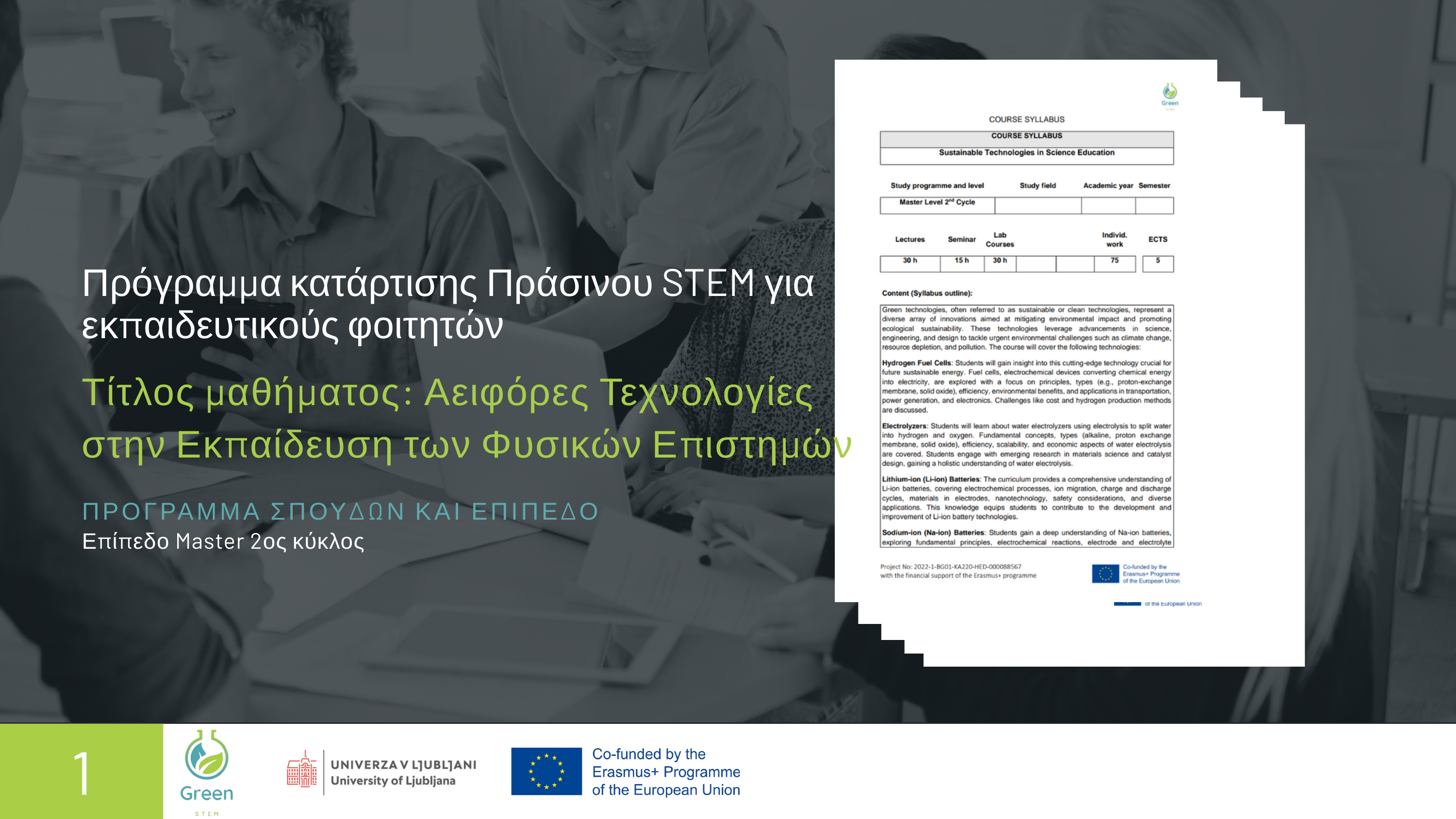

Πρόγραμμα κατάρτισης Πράσινου STEM για εκπαιδευτικούς φοιτητών
Τίτλος μαθήματος: Αειφόρες Τεχνολογίες στην Εκπαίδευση των Φυσικών Επιστημών
ΠΡΟΓΡΑΜΜΑ ΣΠΟΥΔΩΝ ΚΑΙ ΕΠΙΠΕΔΟ
Επίπεδο Master 2ος κύκλος

1